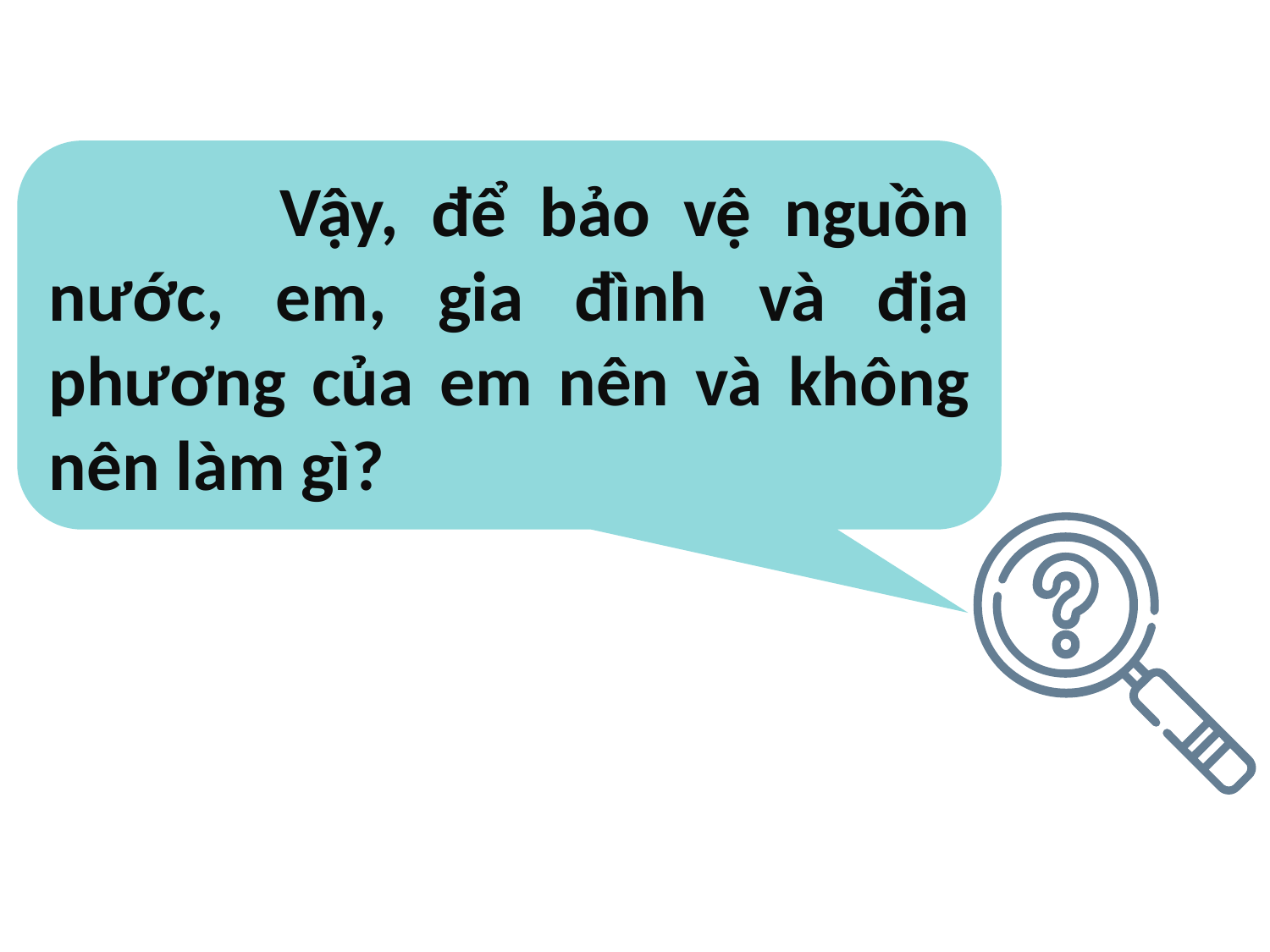

Vậy, để bảo vệ nguồn nước, em, gia đình và địa phương của em nên và không nên làm gì?